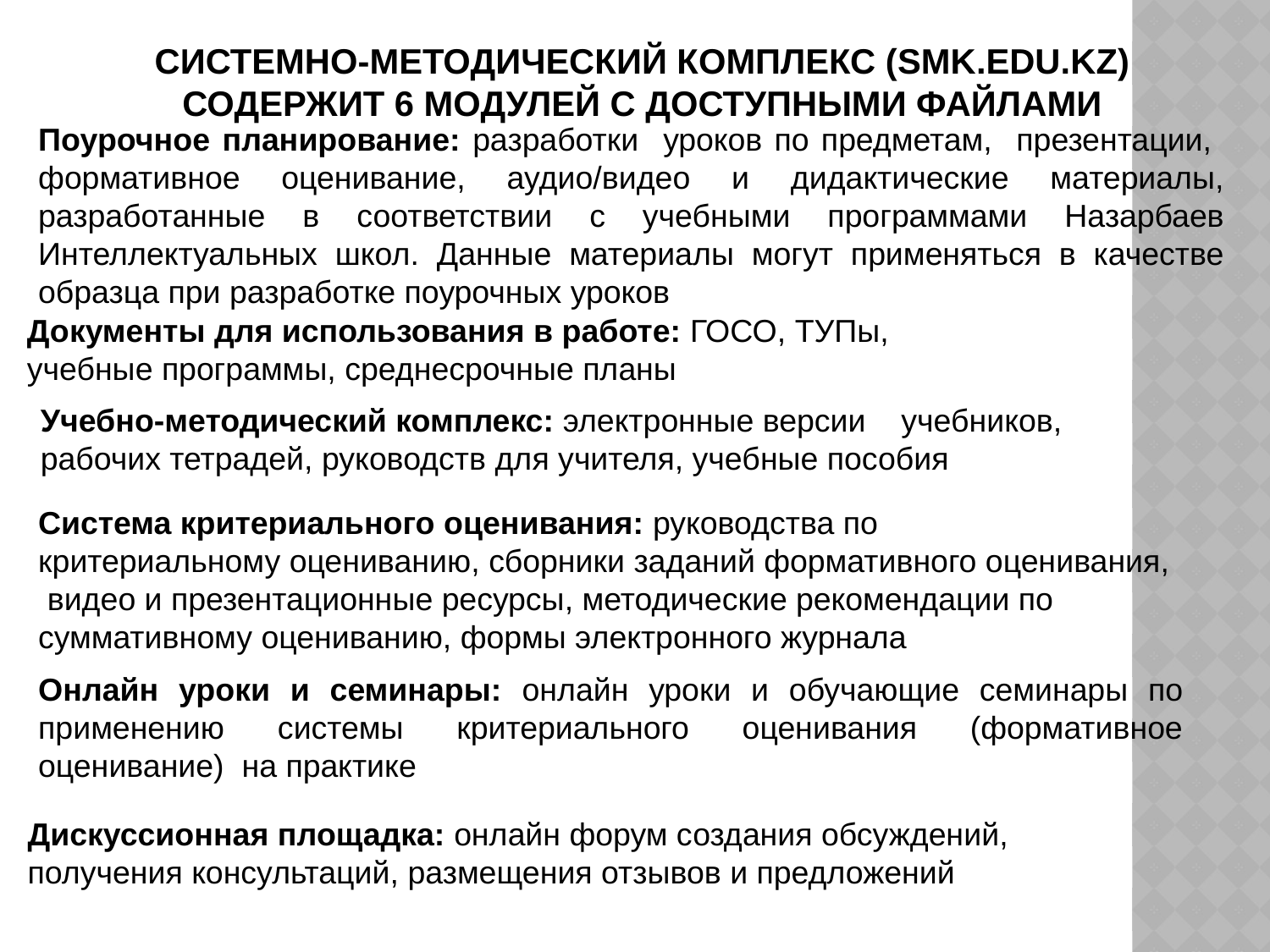

# Системно-методический комплекс (smk.edu.kz) содержит 6 модулей с доступными файлами
Поурочное планирование: разработки  уроков по предметам,  презентации,  формативное оценивание, аудио/видео и дидактические материалы, разработанные в соответствии с учебными программами Назарбаев Интеллектуальных школ. Данные материалы могут применяться в качестве образца при разработке поурочных уроков
Документы для использования в работе: ГОСО, ТУПы,
учебные программы, среднесрочные планы
Учебно-методический комплекс: электронные версии    учебников,
рабочих тетрадей, руководств для учителя, учебные пособия
Система критериального оценивания: руководства по
критериальному оцениванию, сборники заданий формативного оценивания,
 видео и презентационные ресурсы, методические рекомендации по
суммативному оцениванию, формы электронного журнала
Онлайн уроки и семинары: онлайн уроки и обучающие семинары по применению системы критериального оценивания (формативное оценивание)  на практике
Дискуссионная площадка: онлайн форум создания обсуждений,
получения консультаций, размещения отзывов и предложений